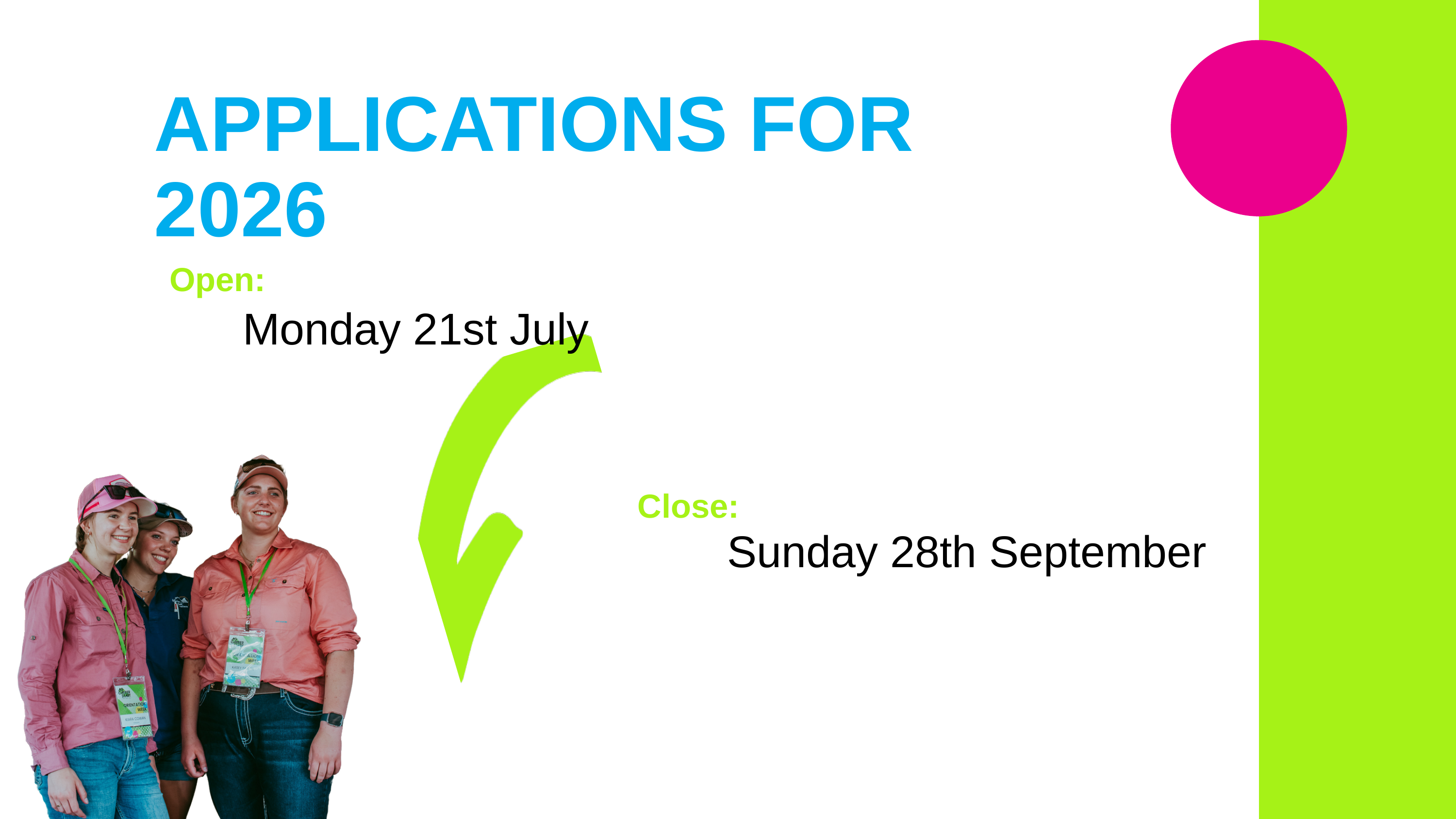

APPLICATIONS FOR 2026

Open:
Monday 21st July

Close:
Sunday 28th September